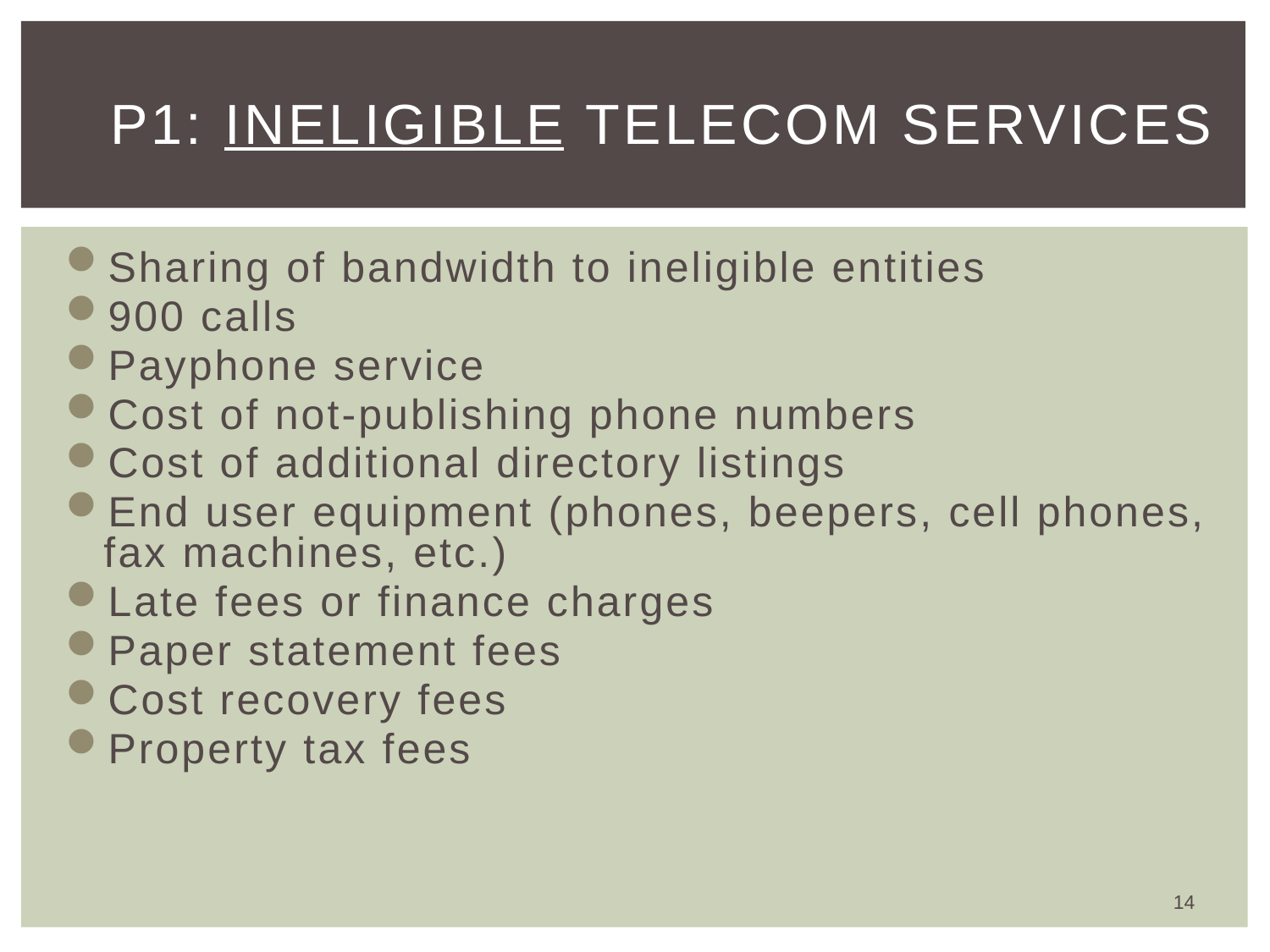

# P1: Ineligible Telecom Services
Sharing of bandwidth to ineligible entities
900 calls
Payphone service
Cost of not-publishing phone numbers
Cost of additional directory listings
End user equipment (phones, beepers, cell phones, fax machines, etc.)
Late fees or finance charges
Paper statement fees
Cost recovery fees
Property tax fees

14